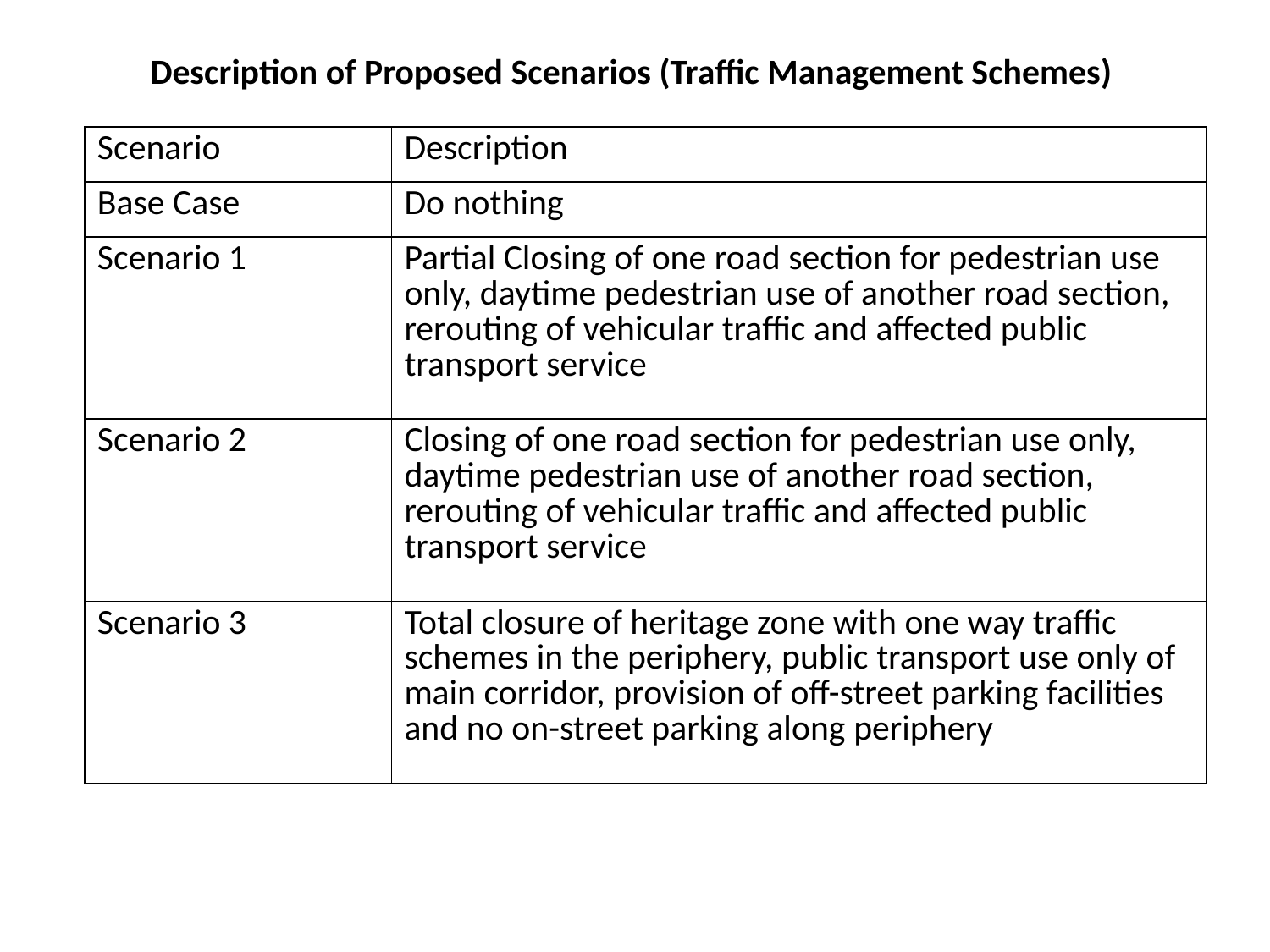

Description of Proposed Scenarios (Traffic Management Schemes)
| Scenario | Description |
| --- | --- |
| Base Case | Do nothing |
| Scenario 1 | Partial Closing of one road section for pedestrian use only, daytime pedestrian use of another road section, rerouting of vehicular traffic and affected public transport service |
| Scenario 2 | Closing of one road section for pedestrian use only, daytime pedestrian use of another road section, rerouting of vehicular traffic and affected public transport service |
| Scenario 3 | Total closure of heritage zone with one way traffic schemes in the periphery, public transport use only of main corridor, provision of off-street parking facilities and no on-street parking along periphery |